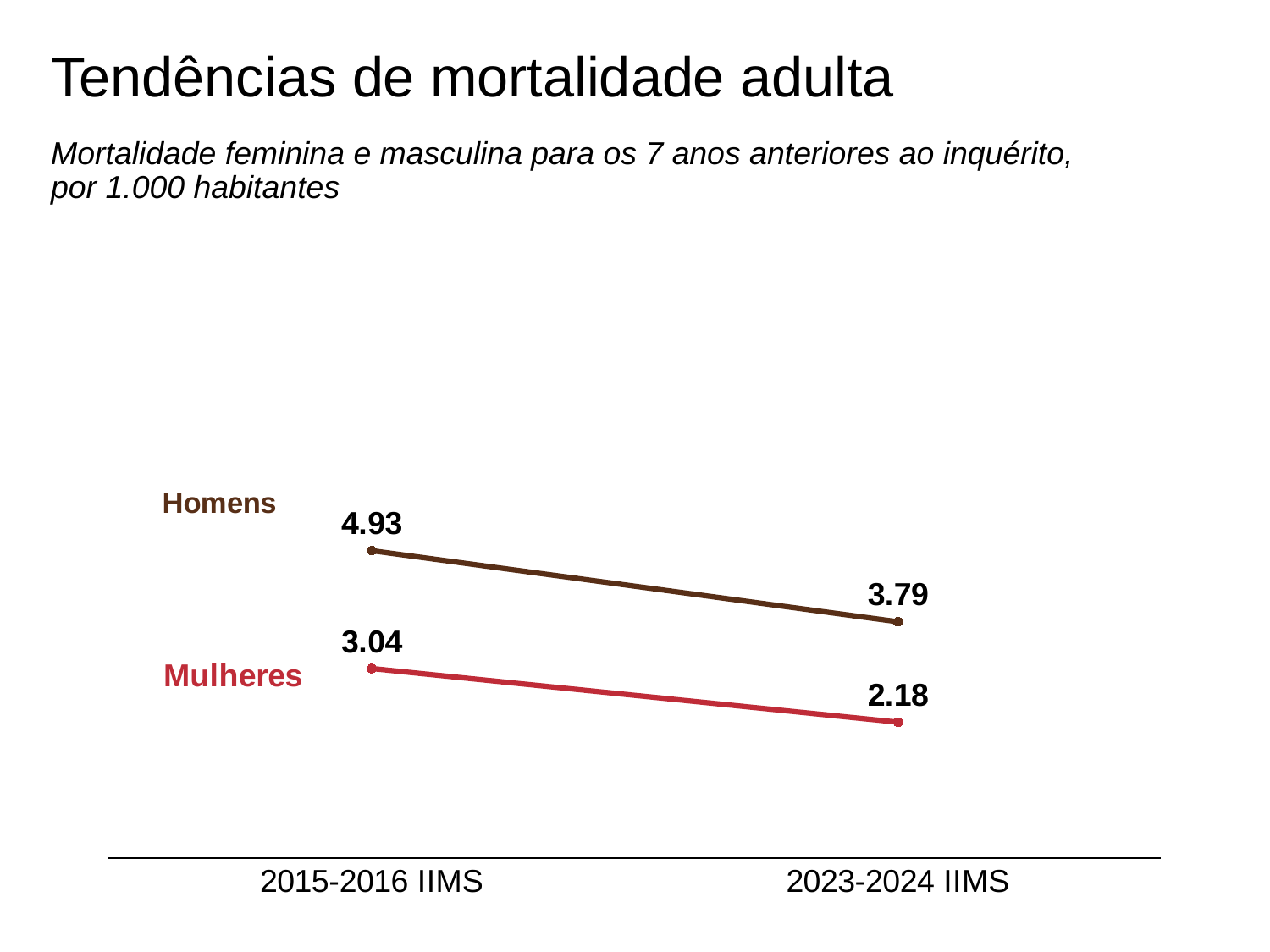

Tendências de mortalidade adulta
Mortalidade feminina e masculina para os 7 anos anteriores ao inquérito, por 1.000 habitantes

### Chart

| Category | Mulheres | Homens |
|---|---|---|
| 2015-2016 IIMS | 3.04 | 4.93 |
| 2023-2024 IIMS | 2.18 | 3.79 |